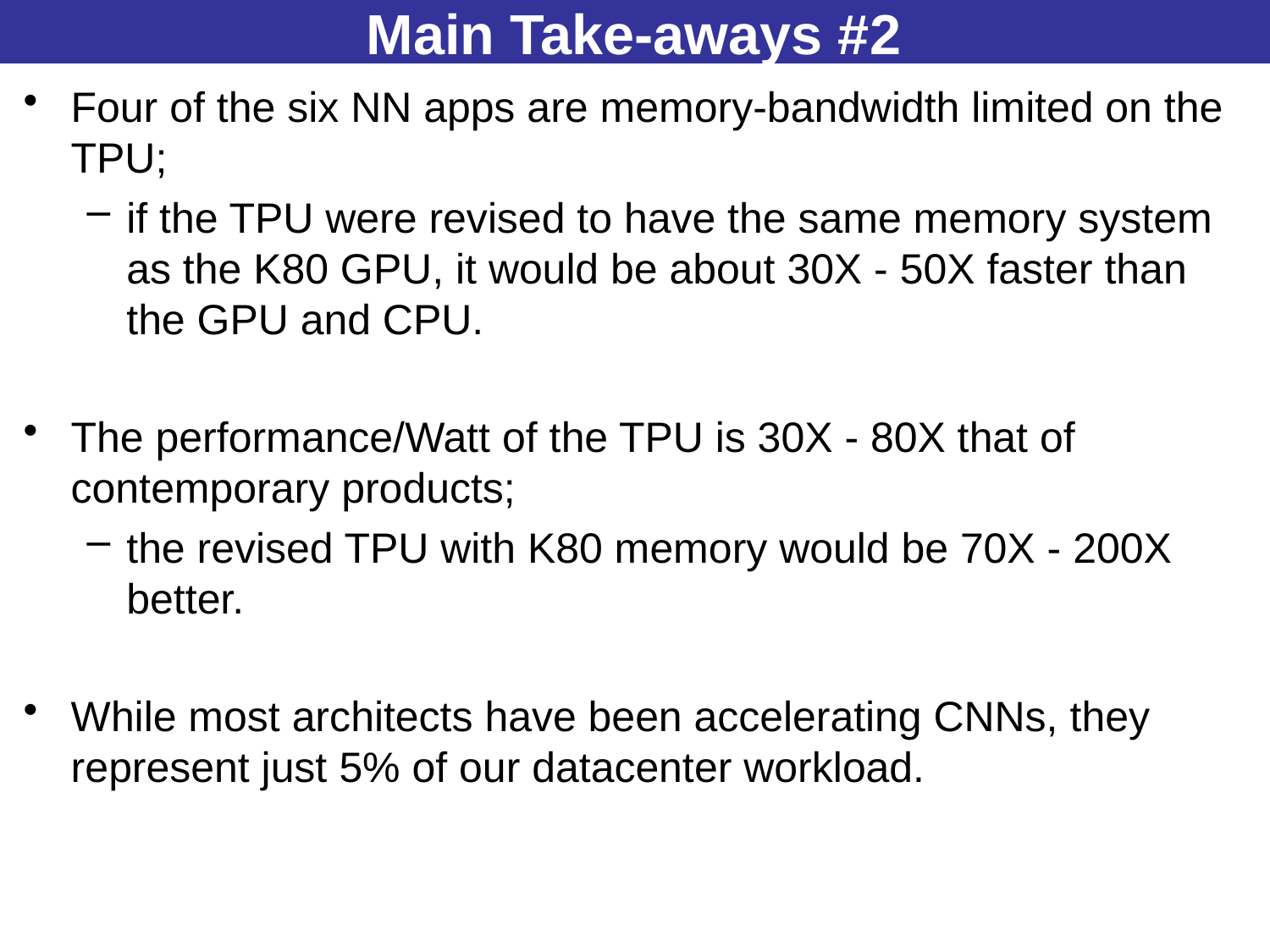

# Main Take-aways #2
Four of the six NN apps are memory-bandwidth limited on the TPU;
if the TPU were revised to have the same memory system as the K80 GPU, it would be about 30X - 50X faster than the GPU and CPU.

The performance/Watt of the TPU is 30X - 80X that of contemporary products;
the revised TPU with K80 memory would be 70X - 200X better.

While most architects have been accelerating CNNs, they represent just 5% of our datacenter workload.